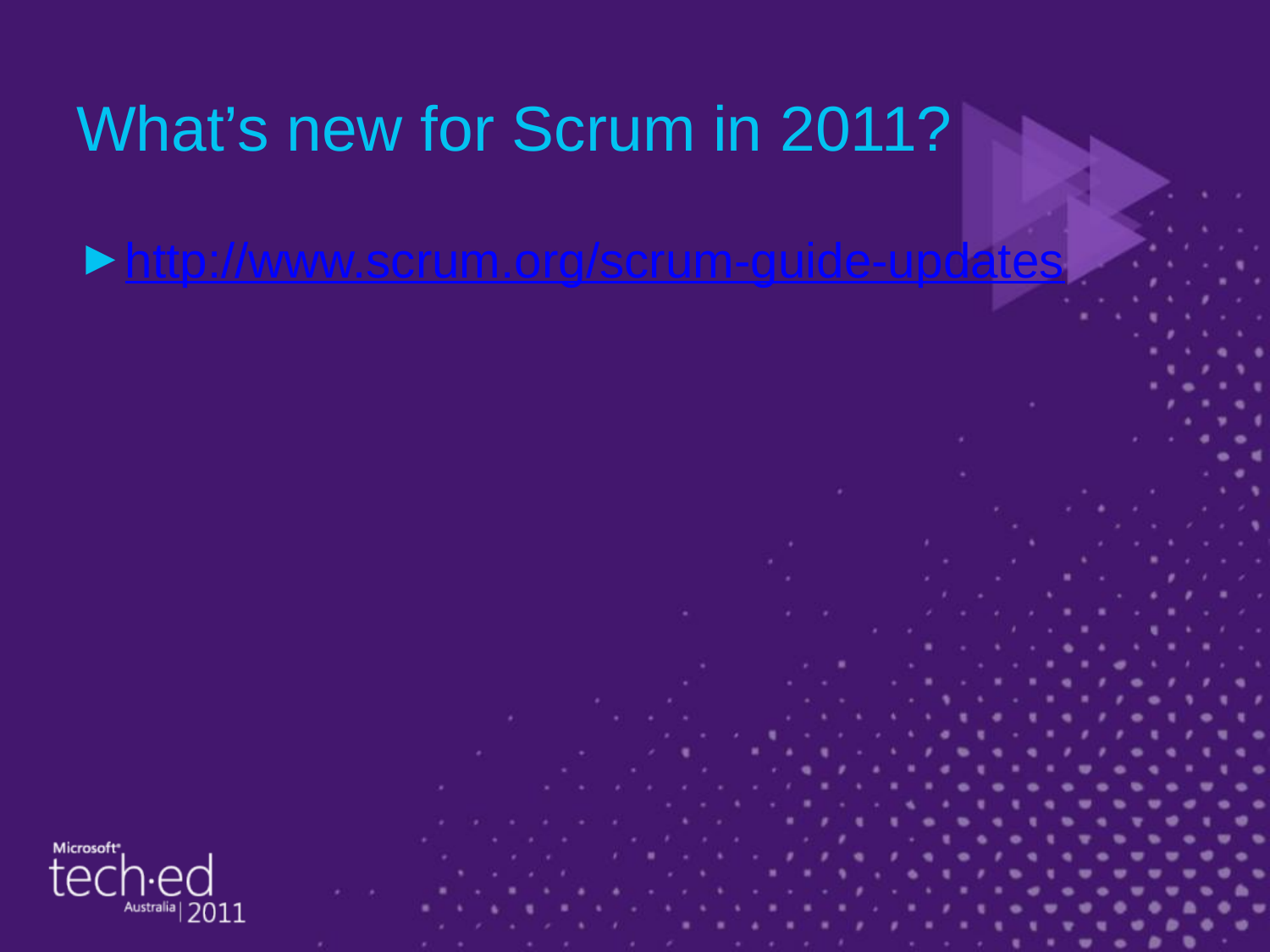

# What’s new for Scrum in 2011?
http://www.scrum.org/scrum-guide-updates